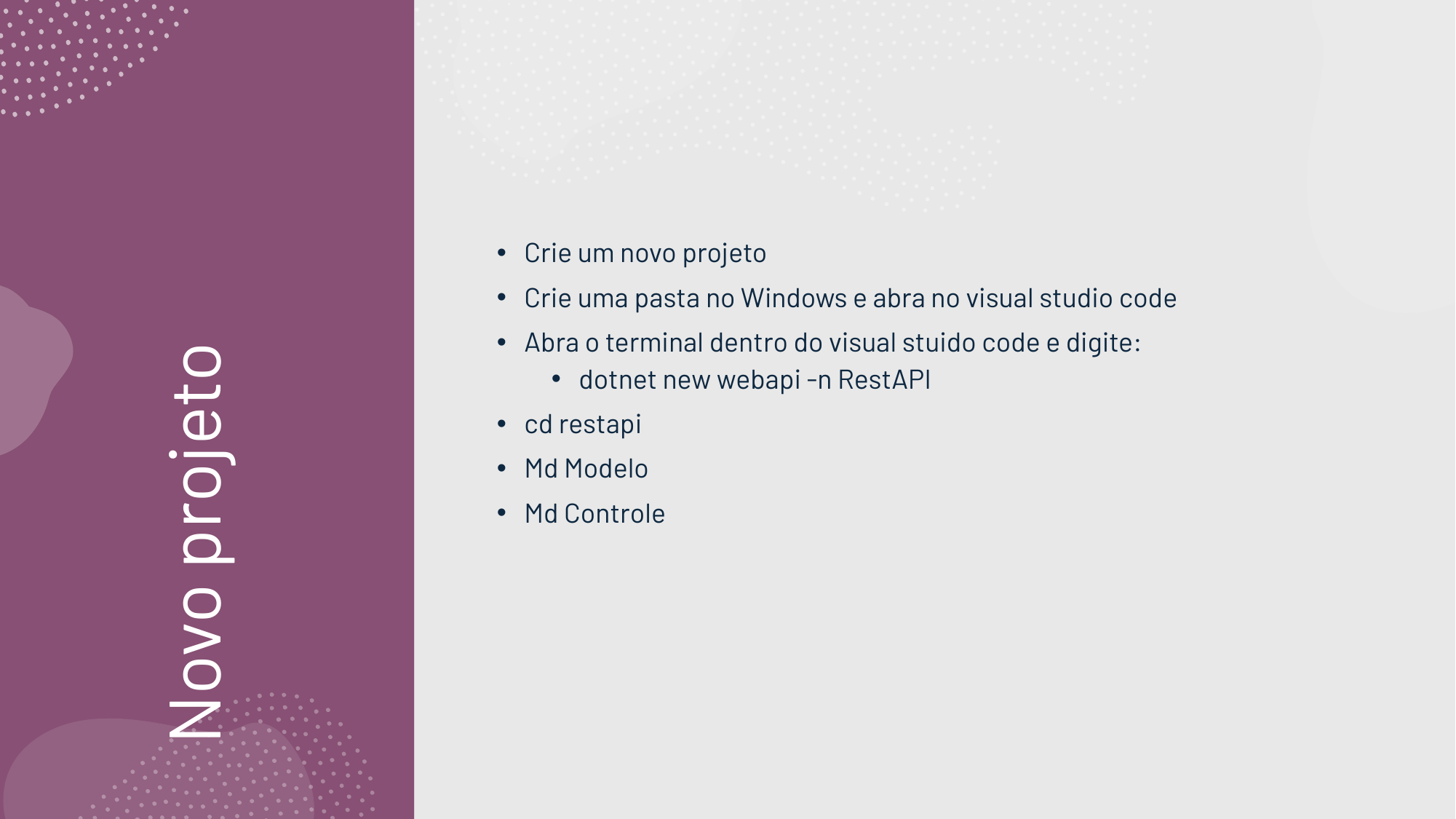

Crie um novo projeto
Crie uma pasta no Windows e abra no visual studio code
Abra o terminal dentro do visual stuido code e digite:
dotnet new webapi -n RestAPI
cd restapi
Md Modelo
Md Controle

# Novo projeto